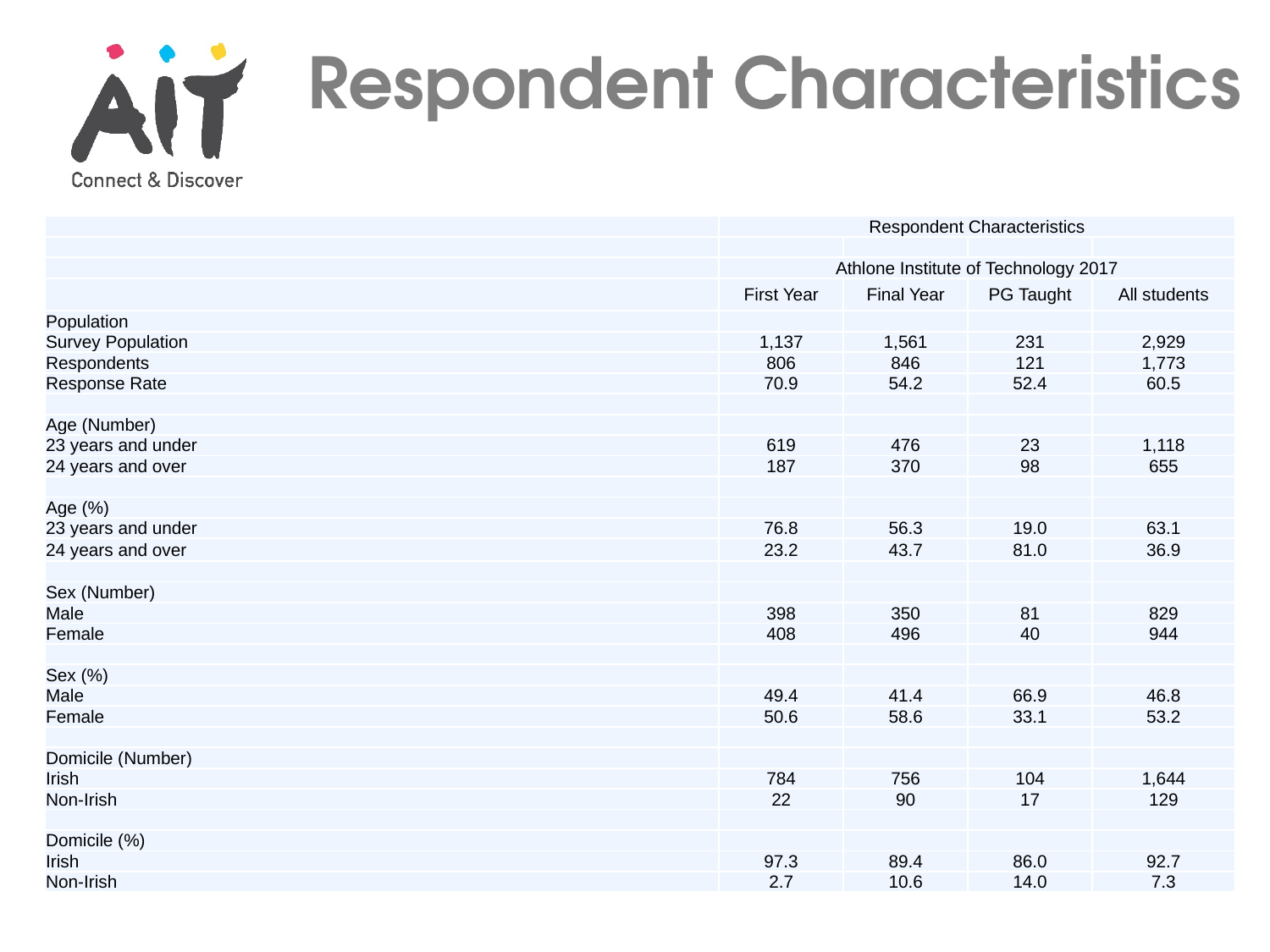

# Respondent Characteristics
|  | Respondent Characteristics |  |  |  |
| --- | --- | --- | --- | --- |
|  |  |  |  |  |
|  | Athlone Institute of Technology 2017 |  |  |  |
|  | First Year | Final Year | PG Taught | All students |
| Population |  |  |  |  |
| Survey Population | 1,137 | 1,561 | 231 | 2,929 |
| Respondents | 806 | 846 | 121 | 1,773 |
| Response Rate | 70.9 | 54.2 | 52.4 | 60.5 |
|  |  |  |  |  |
| Age (Number) |  |  |  |  |
| 23 years and under | 619 | 476 | 23 | 1,118 |
| 24 years and over | 187 | 370 | 98 | 655 |
|  |  |  |  |  |
| Age (%) |  |  |  |  |
| 23 years and under | 76.8 | 56.3 | 19.0 | 63.1 |
| 24 years and over | 23.2 | 43.7 | 81.0 | 36.9 |
|  |  |  |  |  |
| Sex (Number) |  |  |  |  |
| Male | 398 | 350 | 81 | 829 |
| Female | 408 | 496 | 40 | 944 |
|  |  |  |  |  |
| Sex (%) |  |  |  |  |
| Male | 49.4 | 41.4 | 66.9 | 46.8 |
| Female | 50.6 | 58.6 | 33.1 | 53.2 |
|  |  |  |  |  |
| Domicile (Number) |  |  |  |  |
| Irish | 784 | 756 | 104 | 1,644 |
| Non-Irish | 22 | 90 | 17 | 129 |
|  |  |  |  |  |
| Domicile (%) |  |  |  |  |
| Irish | 97.3 | 89.4 | 86.0 | 92.7 |
| Non-Irish | 2.7 | 10.6 | 14.0 | 7.3 |